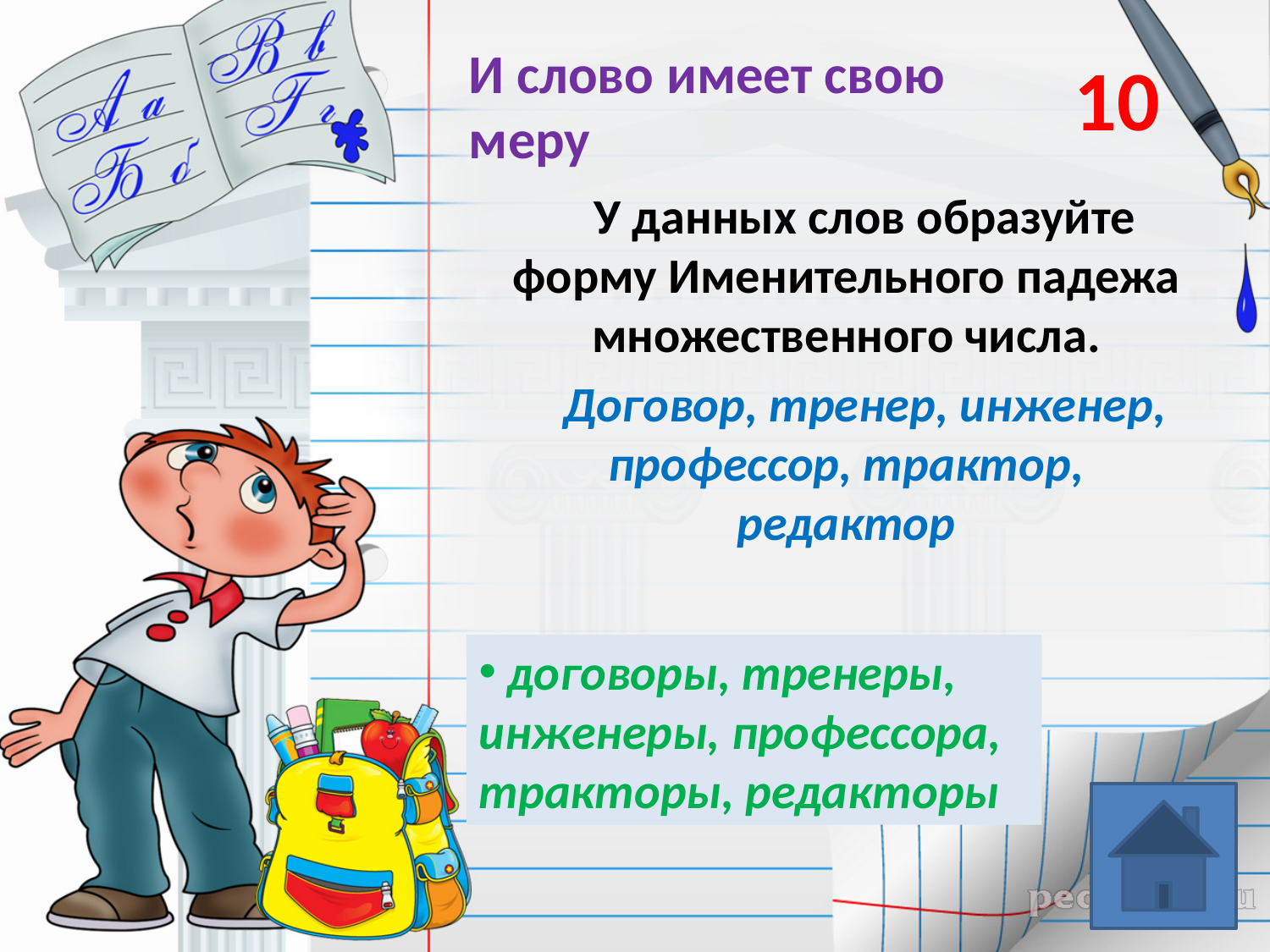

10
# И слово имеет свою меру
У данных слов образуйте форму Именительного падежа множественного числа.
Договор, тренер, инженер, профессор, трактор, редактор
 договоры, тренеры, инженеры, профессора, тракторы, редакторы